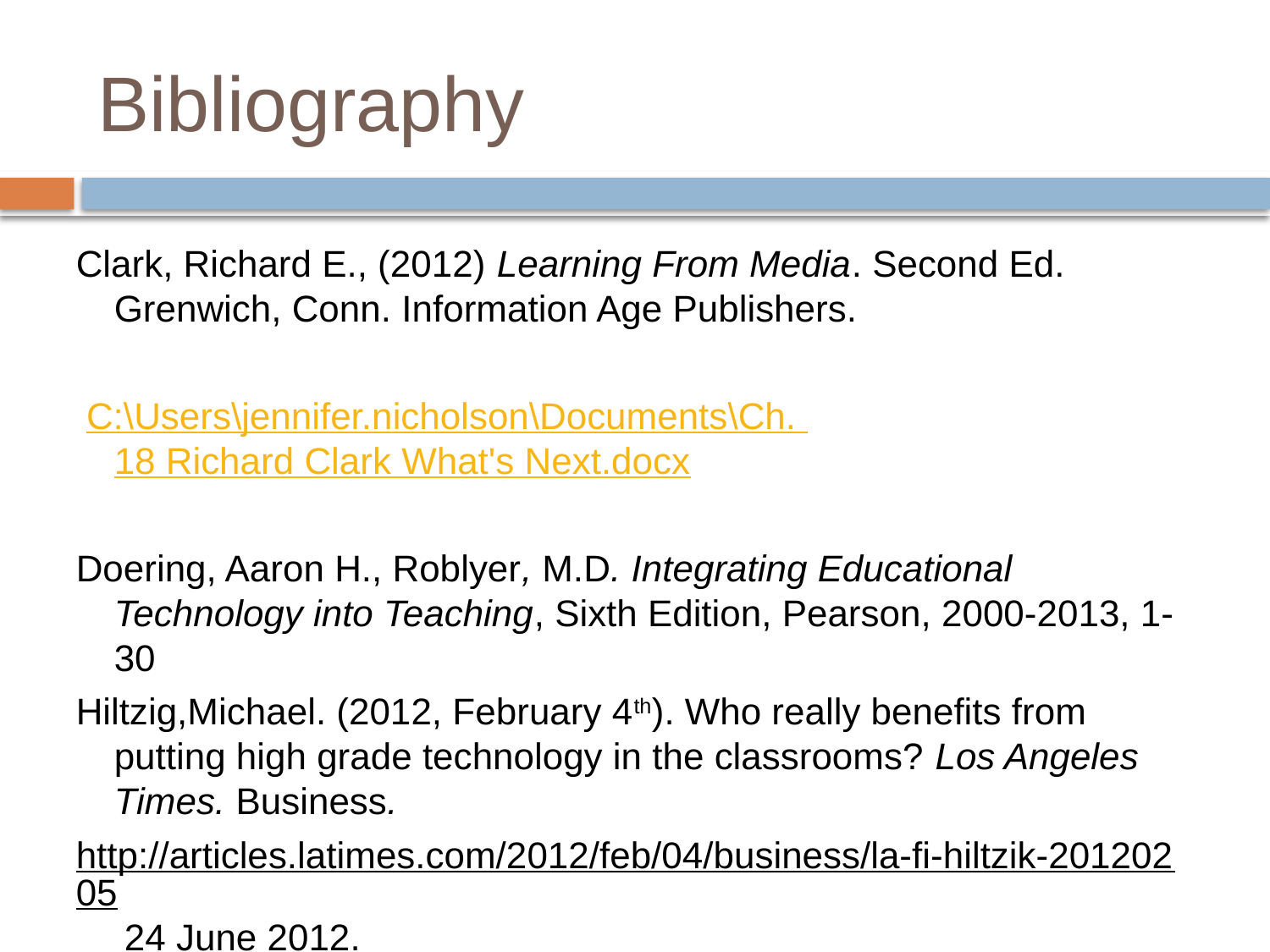

# Bibliography

Clark, Richard E., (2012) Learning From Media. Second Ed. Grenwich, Conn. Information Age Publishers.

 C:\Users\jennifer.nicholson\Documents\Ch. 18 Richard Clark What's Next.docx

Doering, Aaron H., Roblyer, M.D. Integrating Educational Technology into Teaching, Sixth Edition, Pearson, 2000-2013, 1-30
Hiltzig,Michael. (2012, February 4th). Who really benefits from putting high grade technology in the classrooms? Los Angeles Times. Business.
http://articles.latimes.com/2012/feb/04/business/la-fi-hiltzik-20120205 24 June 2012.